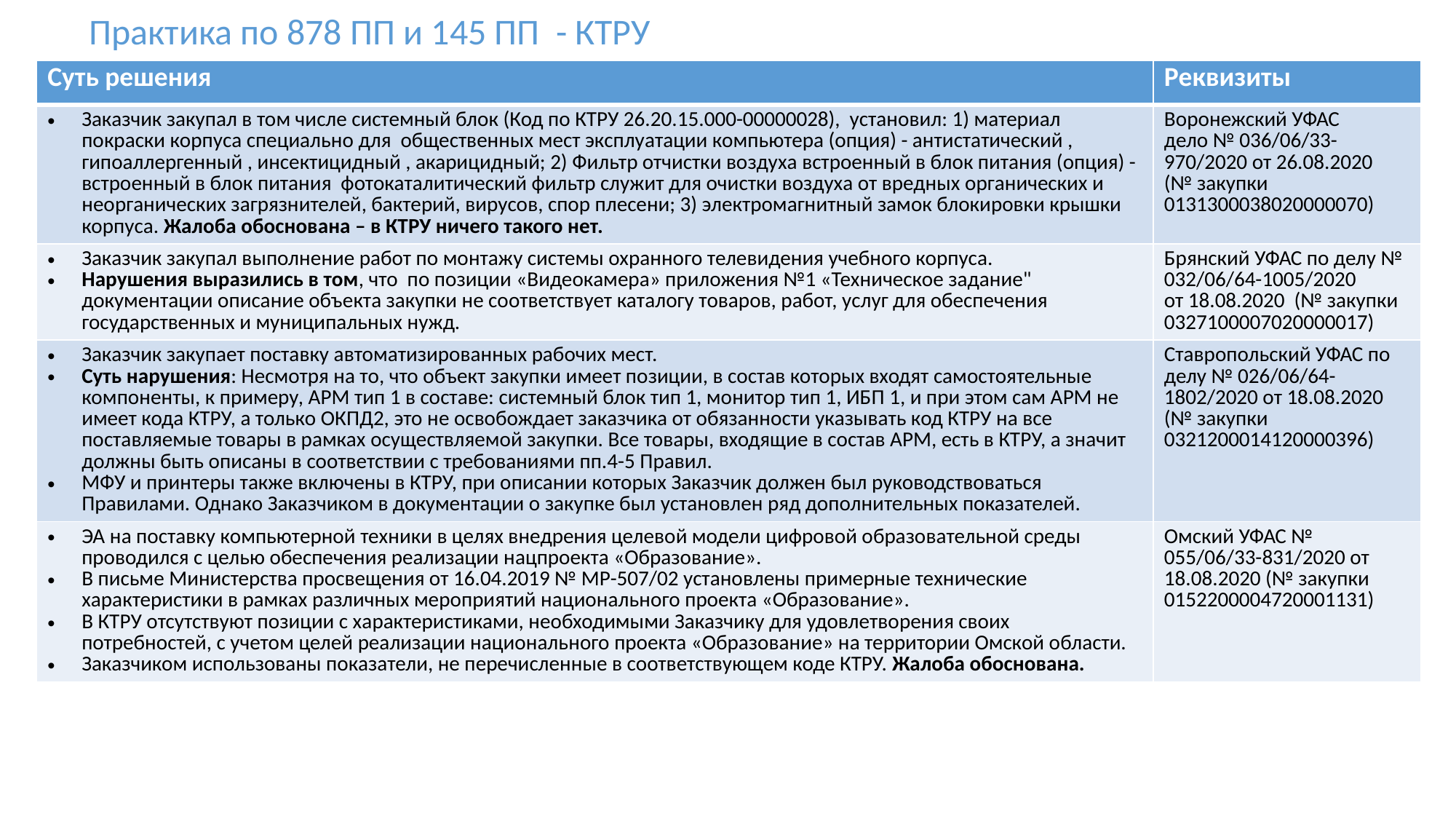

# Практика по 878 ПП и 145 ПП  - КТРУ
| Суть решения | Реквизиты |
| --- | --- |
| Заказчик закупал в том числе системный блок (Код по КТРУ 26.20.15.000-00000028), установил: 1) материал покраски корпуса специально для общественных мест эксплуатации компьютера (опция) - антистатический , гипоаллергенный , инсектицидный , акарицидный; 2) Фильтр отчистки воздуха встроенный в блок питания (опция) - встроенный в блок питания фотокаталитический фильтр служит для очистки воздуха от вредных органических и неорганических загрязнителей, бактерий, вирусов, спор плесени; 3) электромагнитный замок блокировки крышки корпуса. Жалоба обоснована – в КТРУ ничего такого нет. | Воронежский УФАС дело № 036/06/33-970/2020 от 26.08.2020 (№ закупки 0131300038020000070) |
| Заказчик закупал выполнение работ по монтажу системы охранного телевидения учебного корпуса. Нарушения выразились в том, что по позиции «Видеокамера» приложения №1 «Техническое задание" документации описание объекта закупки не соответствует каталогу товаров, работ, услуг для обеспечения государственных и муниципальных нужд. | Брянский УФАС по делу № 032/06/64-1005/2020 от 18.08.2020 (№ закупки 0327100007020000017) |
| Заказчик закупает поставку автоматизированных рабочих мест. Суть нарушения: Несмотря на то, что объект закупки имеет позиции, в состав которых входят самостоятельные компоненты, к примеру, АРМ тип 1 в составе: системный блок тип 1, монитор тип 1, ИБП 1, и при этом сам АРМ не имеет кода КТРУ, а только ОКПД2, это не освобождает заказчика от обязанности указывать код КТРУ на все поставляемые товары в рамках осуществляемой закупки. Все товары, входящие в состав АРМ, есть в КТРУ, а значит должны быть описаны в соответствии с требованиями пп.4-5 Правил. МФУ и принтеры также включены в КТРУ, при описании которых Заказчик должен был руководствоваться Правилами. Однако Заказчиком в документации о закупке был установлен ряд дополнительных показателей. | Ставропольский УФАС по делу № 026/06/64-1802/2020 от 18.08.2020 (№ закупки 0321200014120000396) |
| ЭА на поставку компьютерной техники в целях внедрения целевой модели цифровой образовательной среды проводился с целью обеспечения реализации нацпроекта «Образование». В письме Министерства просвещения от 16.04.2019 № МР-507/02 установлены примерные технические характеристики в рамках различных мероприятий национального проекта «Образование». В КТРУ отсутствуют позиции с характеристиками, необходимыми Заказчику для удовлетворения своих потребностей, с учетом целей реализации национального проекта «Образование» на территории Омской области. Заказчиком использованы показатели, не перечисленные в соответствующем коде КТРУ. Жалоба обоснована. | Омский УФАС № 055/06/33-831/2020 от 18.08.2020 (№ закупки 0152200004720001131) |